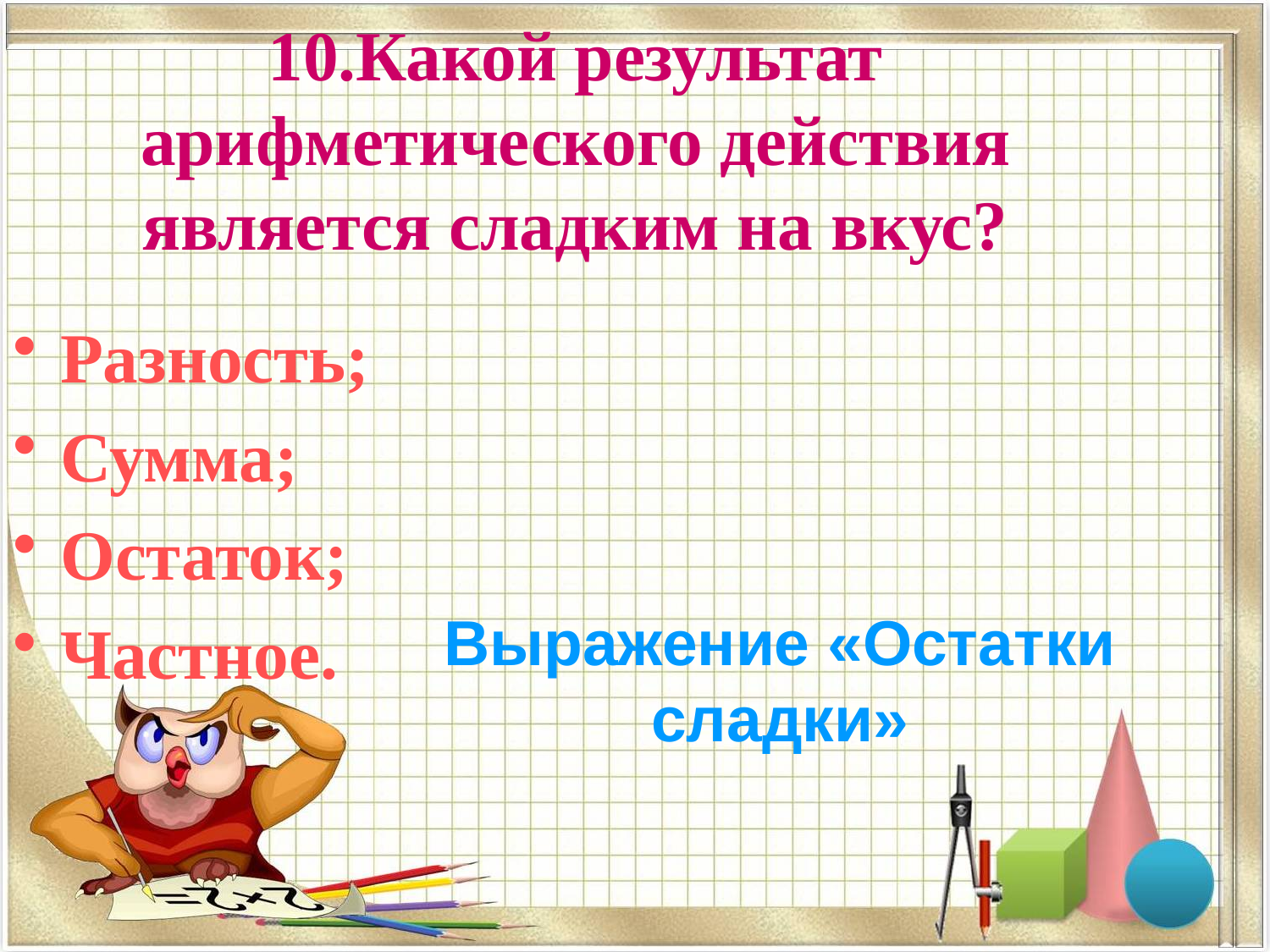

10.Какой результат арифметического действия является сладким на вкус?
Разность;
Сумма;
Остаток;
Частное.

Выражение «Остатки сладки»